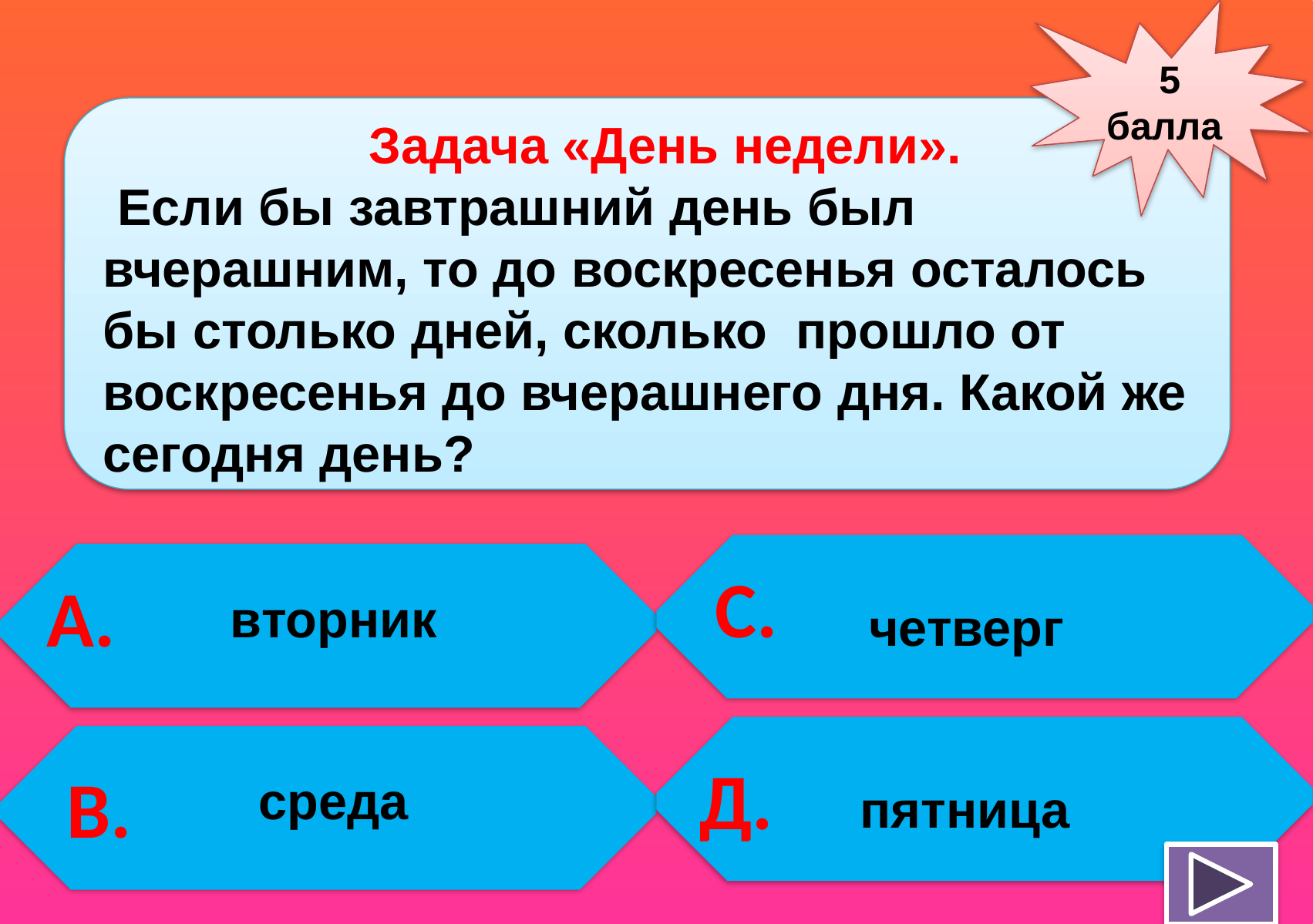

5 балла

Задача «День недели».
 Если бы завтрашний день был вчерашним, то до воскресенья осталось
бы столько дней, сколько  прошло от воскресенья до вчерашнего дня. Какой же сегодня день?

С.

А.
вторник
четверг

Д.
В.
среда
пятница